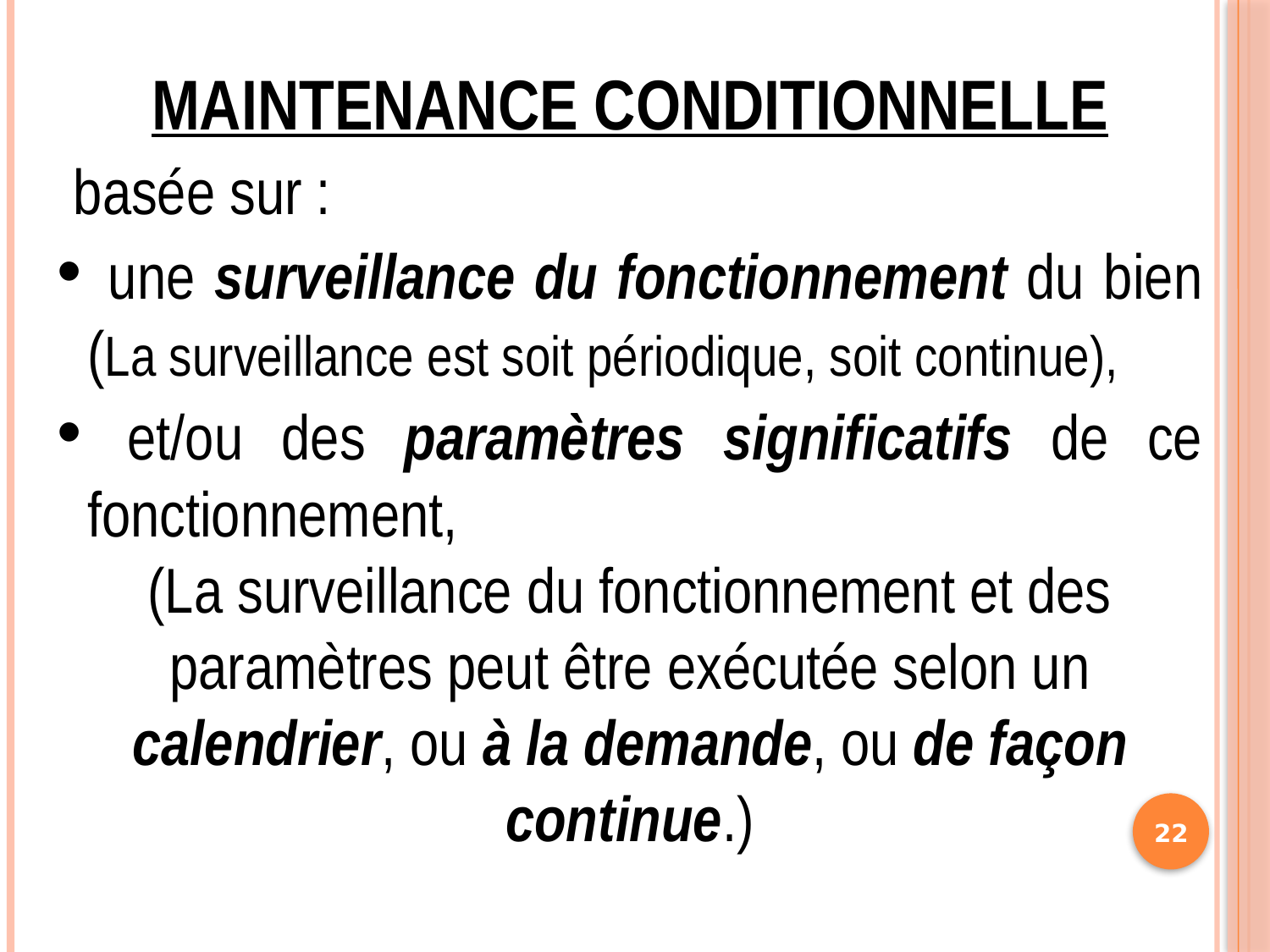

MAINTENANCE CONDITIONNELLE
 basée sur :
 une surveillance du fonctionnement du bien (La surveillance est soit périodique, soit continue),
 et/ou des paramètres significatifs de ce fonctionnement,
(La surveillance du fonctionnement et des paramètres peut être exécutée selon un calendrier, ou à la demande, ou de façon continue.)
22